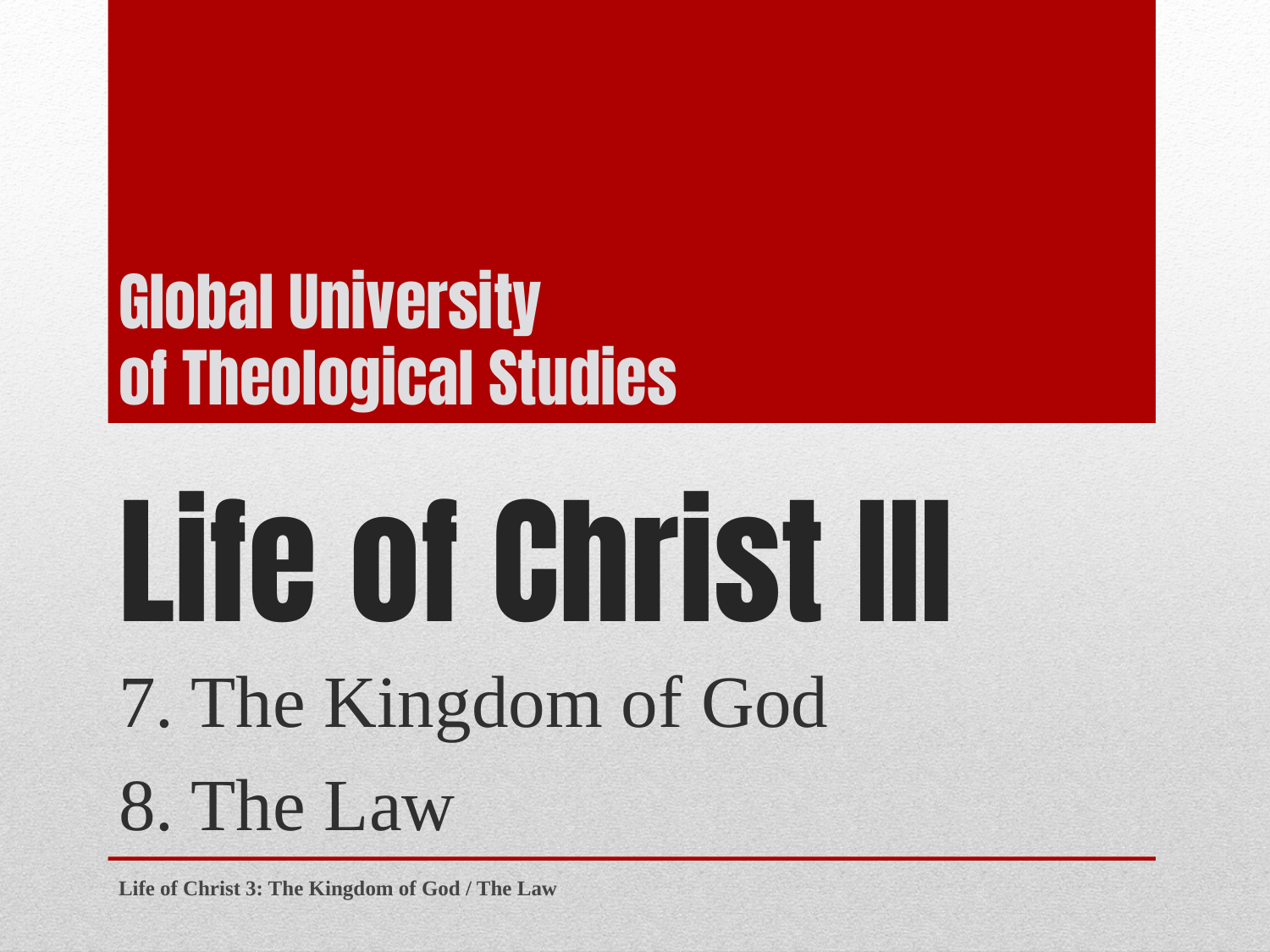

Global University
of Theological Studies
# Life of Christ III
7. The Kingdom of God
8. The Law
Life of Christ 3: The Kingdom of God / The Law